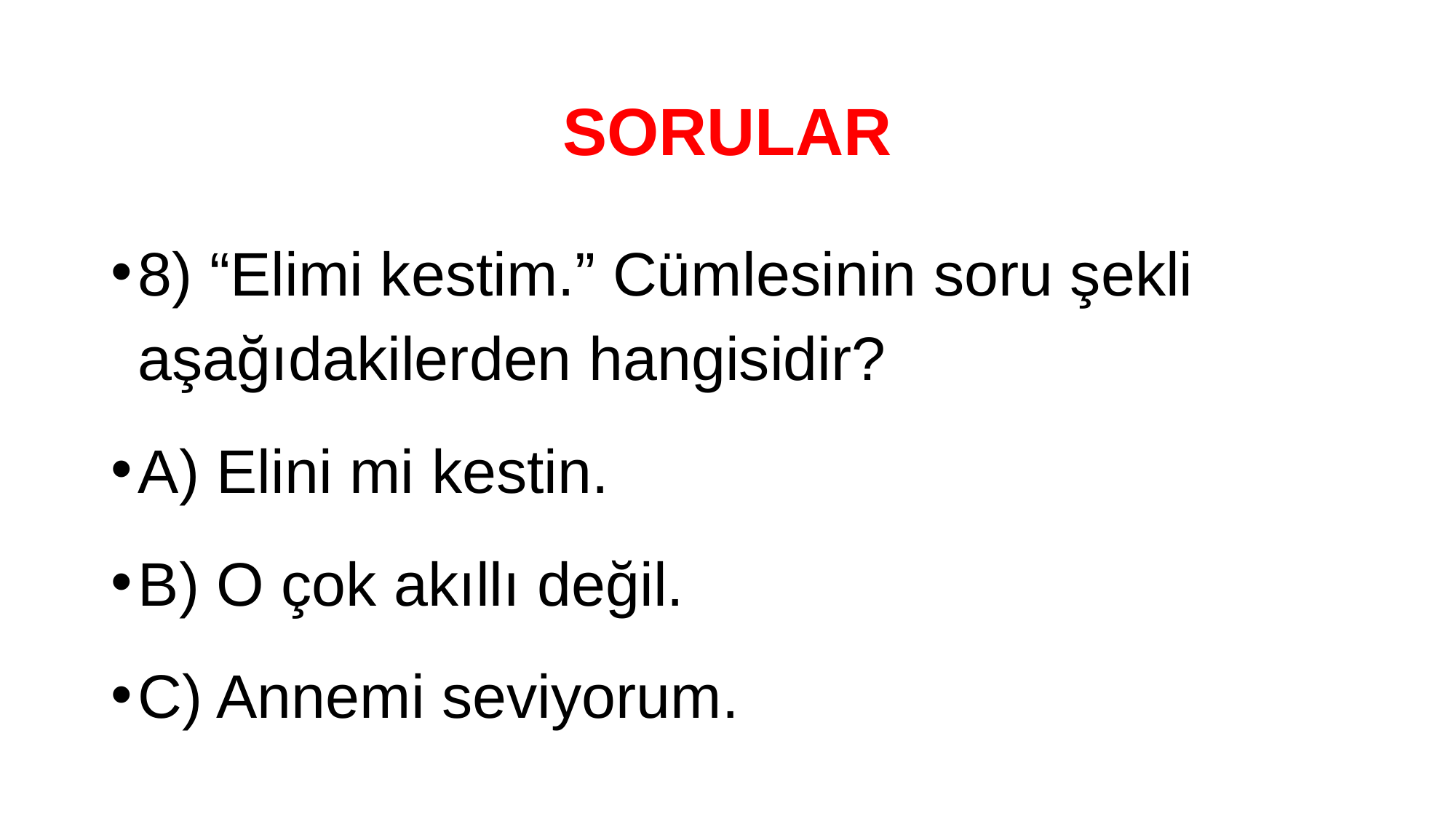

# SORULAR
8) “Elimi kestim.” Cümlesinin soru şekli aşağıdakilerden hangisidir?
A) Elini mi kestin.
B) O çok akıllı değil.
C) Annemi seviyorum.